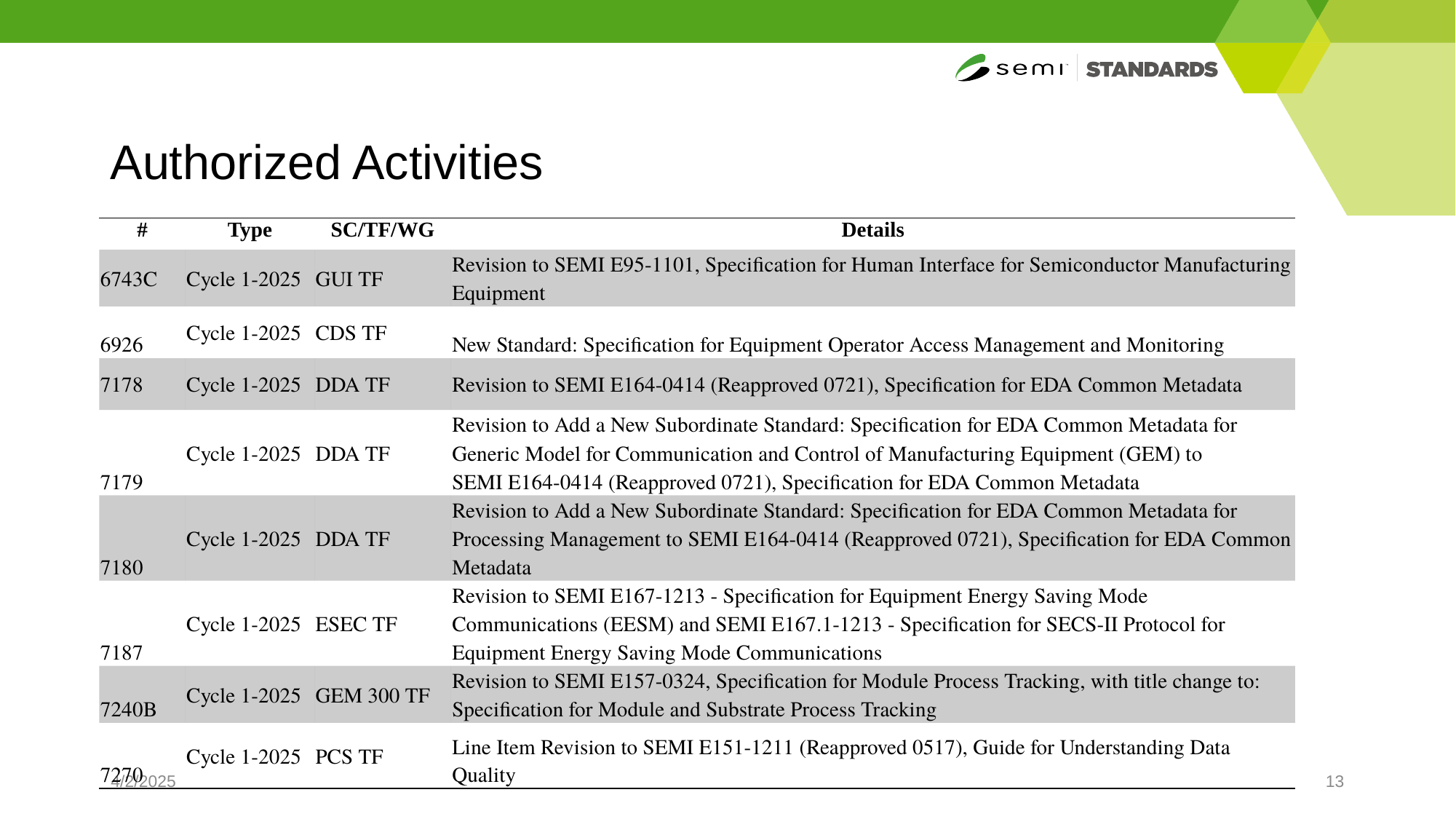

# Authorized Activities
| # | Type | SC/TF/WG | Details |
| --- | --- | --- | --- |
| 6743C | Cycle 1-2025 | GUI TF | Revision to SEMI E95-1101, Specification for Human Interface for Semiconductor Manufacturing Equipment |
| 6926 | Cycle 1-2025 | CDS TF | New Standard: Specification for Equipment Operator Access Management and Monitoring |
| 7178 | Cycle 1-2025 | DDA TF | Revision to SEMI E164-0414 (Reapproved 0721), Specification for EDA Common Metadata |
| 7179 | Cycle 1-2025 | DDA TF | Revision to Add a New Subordinate Standard: Specification for EDA Common Metadata for Generic Model for Communication and Control of Manufacturing Equipment (GEM) to SEMI E164-0414 (Reapproved 0721), Specification for EDA Common Metadata |
| 7180 | Cycle 1-2025 | DDA TF | Revision to Add a New Subordinate Standard: Specification for EDA Common Metadata for Processing Management to SEMI E164-0414 (Reapproved 0721), Specification for EDA Common Metadata |
| 7187 | Cycle 1-2025 | ESEC TF | Revision to SEMI E167-1213 - Specification for Equipment Energy Saving Mode Communications (EESM) and SEMI E167.1-1213 - Specification for SECS-II Protocol for Equipment Energy Saving Mode Communications |
| 7240B | Cycle 1-2025 | GEM 300 TF | Revision to SEMI E157-0324, Specification for Module Process Tracking, with title change to: Specification for Module and Substrate Process Tracking |
| 7270 | Cycle 1-2025 | PCS TF | Line Item Revision to SEMI E151-1211 (Reapproved 0517), Guide for Understanding Data Quality |
4/2/2025
13